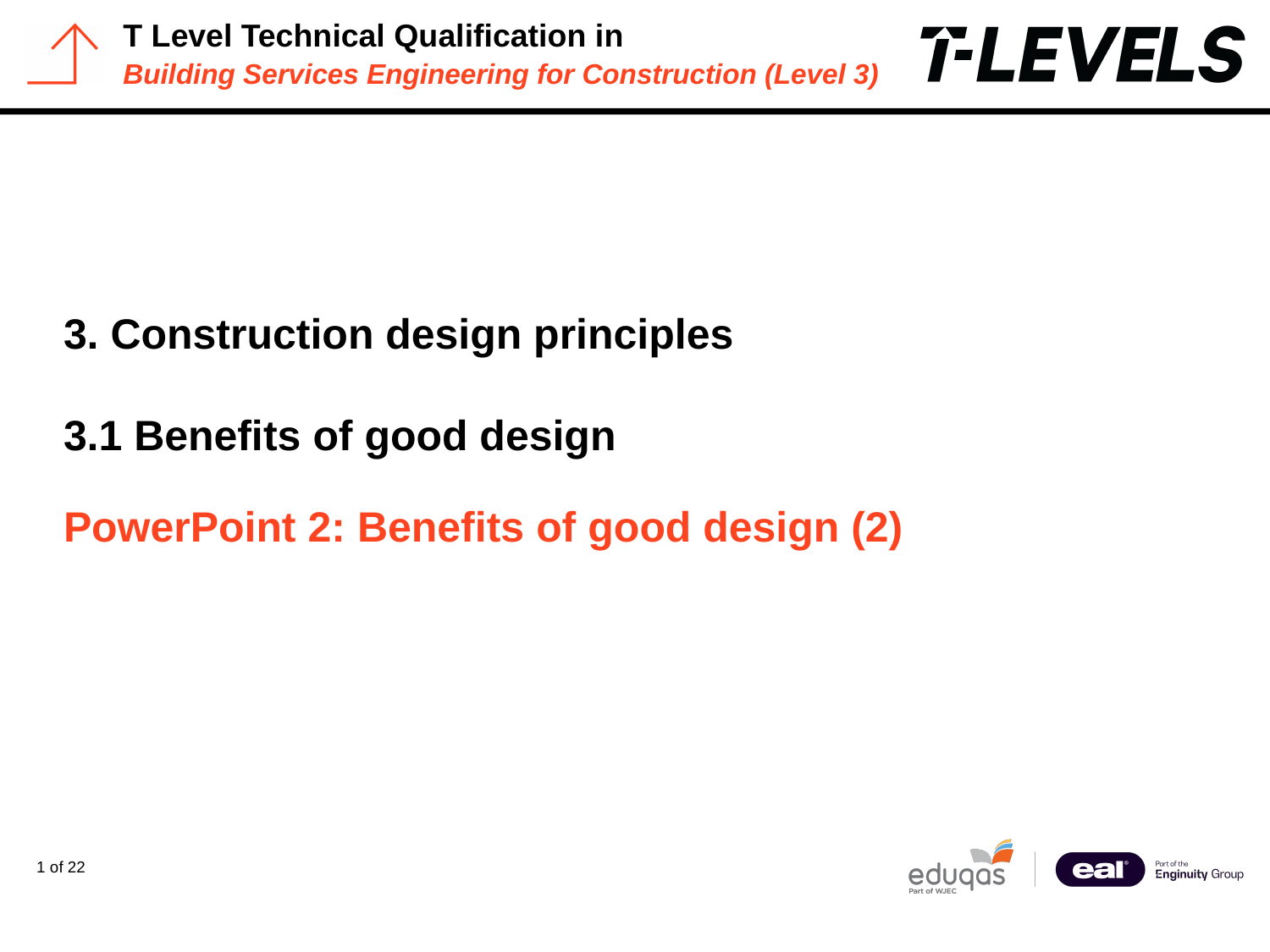

PowerPoint presentation
3. Construction design principles

3.1 Benefits of good design
# PowerPoint 2: Benefits of good design (2)